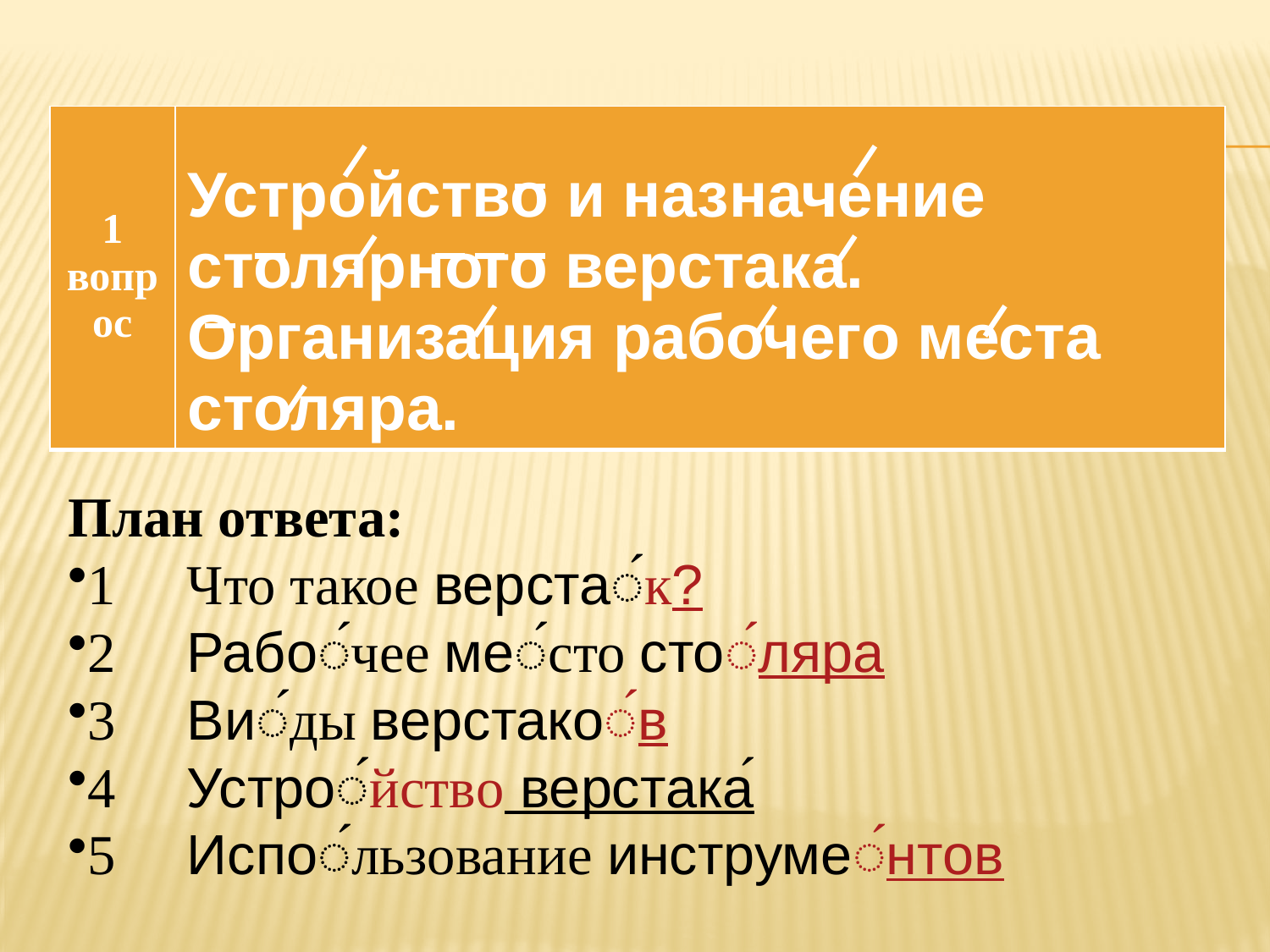

| 1 вопрос | Устройство и назначение столярного верстака. Организация рабочего места столяра. |
| --- | --- |
План ответа:
1     Что такое верста́к?
2     Рабо́чее ме́сто сто́ляра
3     Ви́ды верстако́в
4     Устро́йство верстака́
5     Испо́льзование инструме́нтов